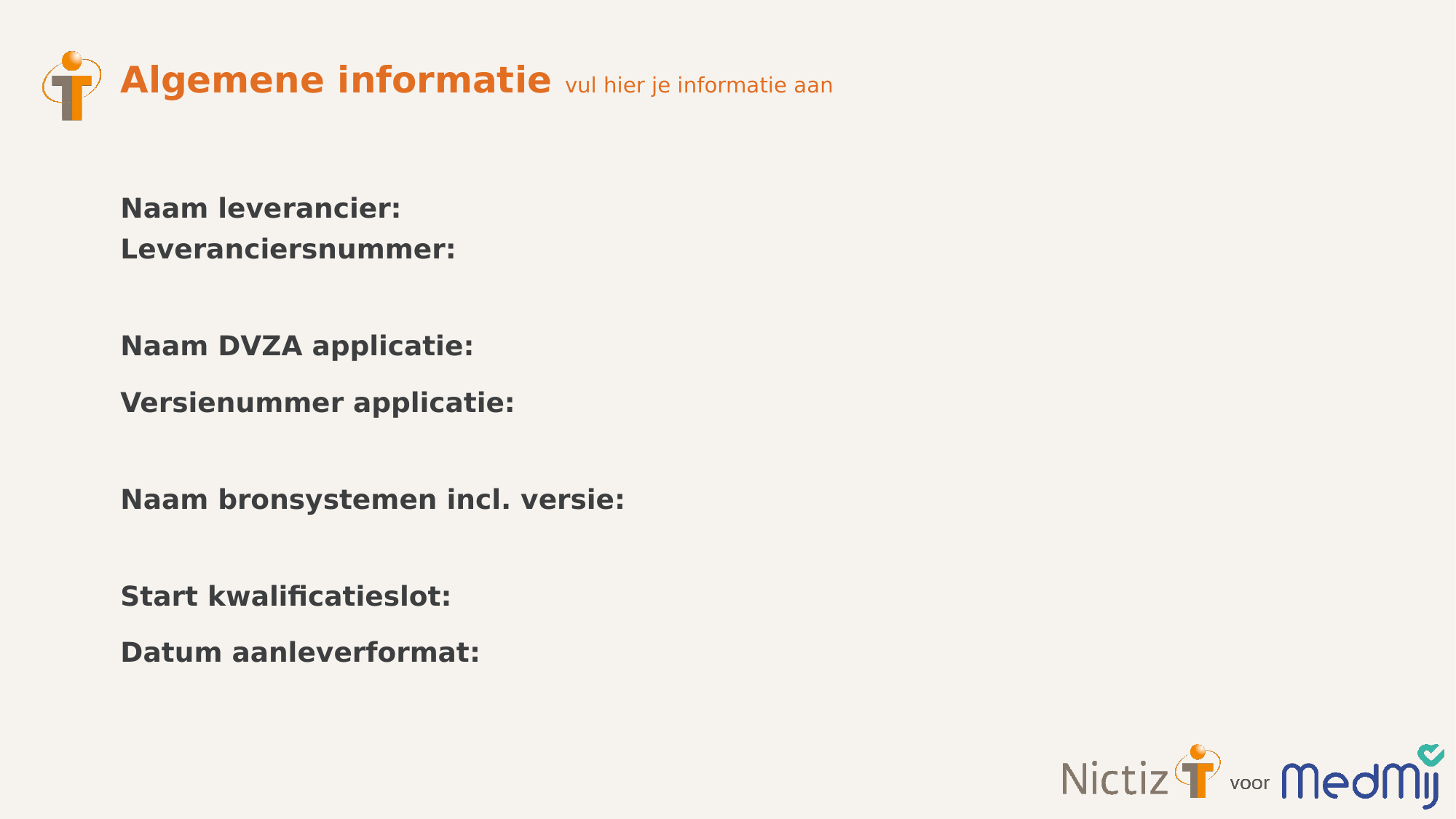

# Algemene informatie vul hier je informatie aan
Naam leverancier:
Leveranciersnummer:
Naam DVZA applicatie:
Versienummer applicatie:
Naam bronsystemen incl. versie:
Start kwalificatieslot:
Datum aanleverformat: